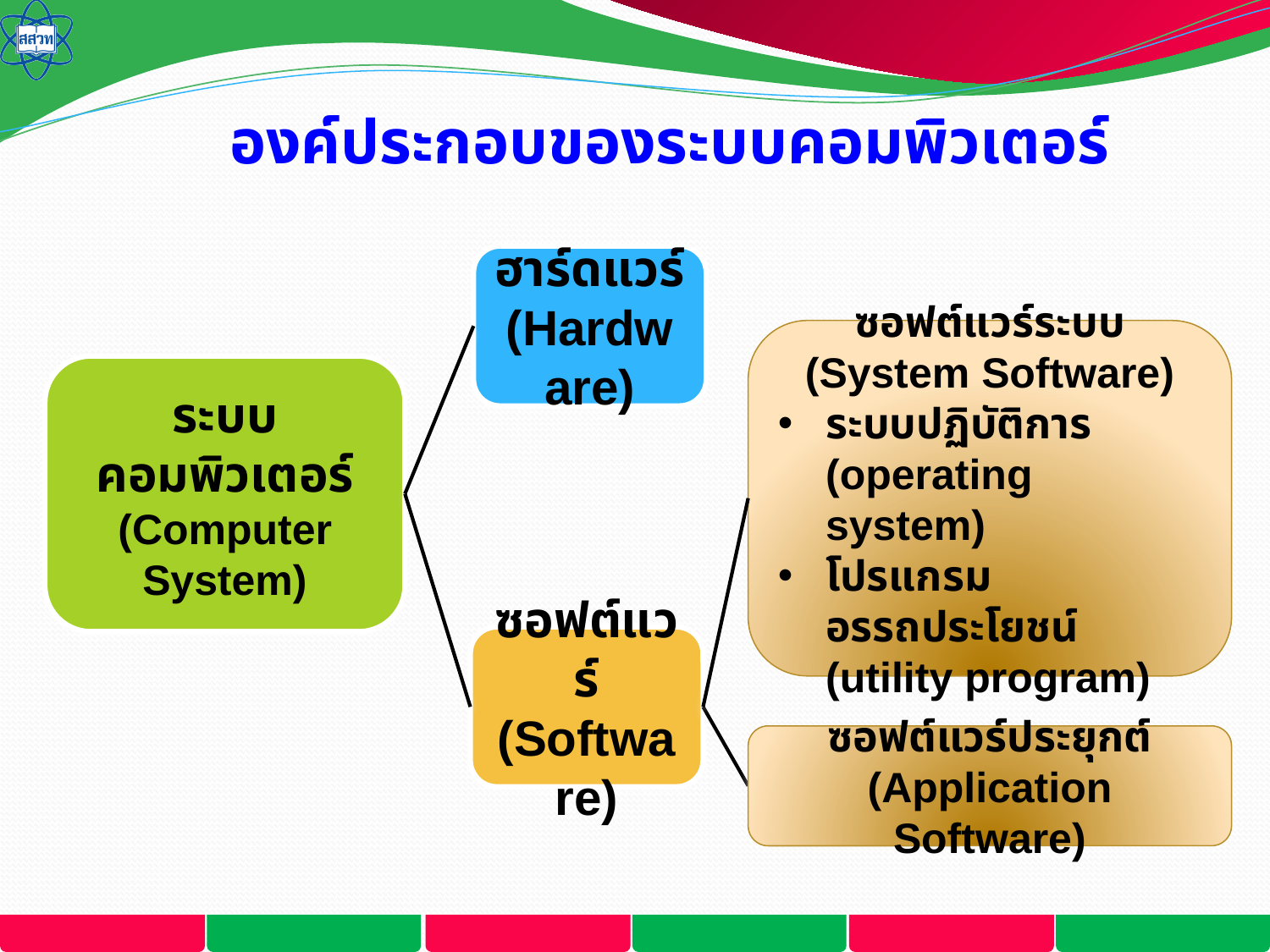

# องค์ประกอบของระบบคอมพิวเตอร์
ฮาร์ดแวร์
(Hardware)
ซอฟต์แวร์ระบบ
(System Software)
ระบบปฏิบัติการ
(operating system)
โปรแกรมอรรถประโยชน์ (utility program)
ระบบคอมพิวเตอร์
(Computer System)
ซอฟต์แวร์
(Software)
ซอฟต์แวร์ประยุกต์
(Application Software)